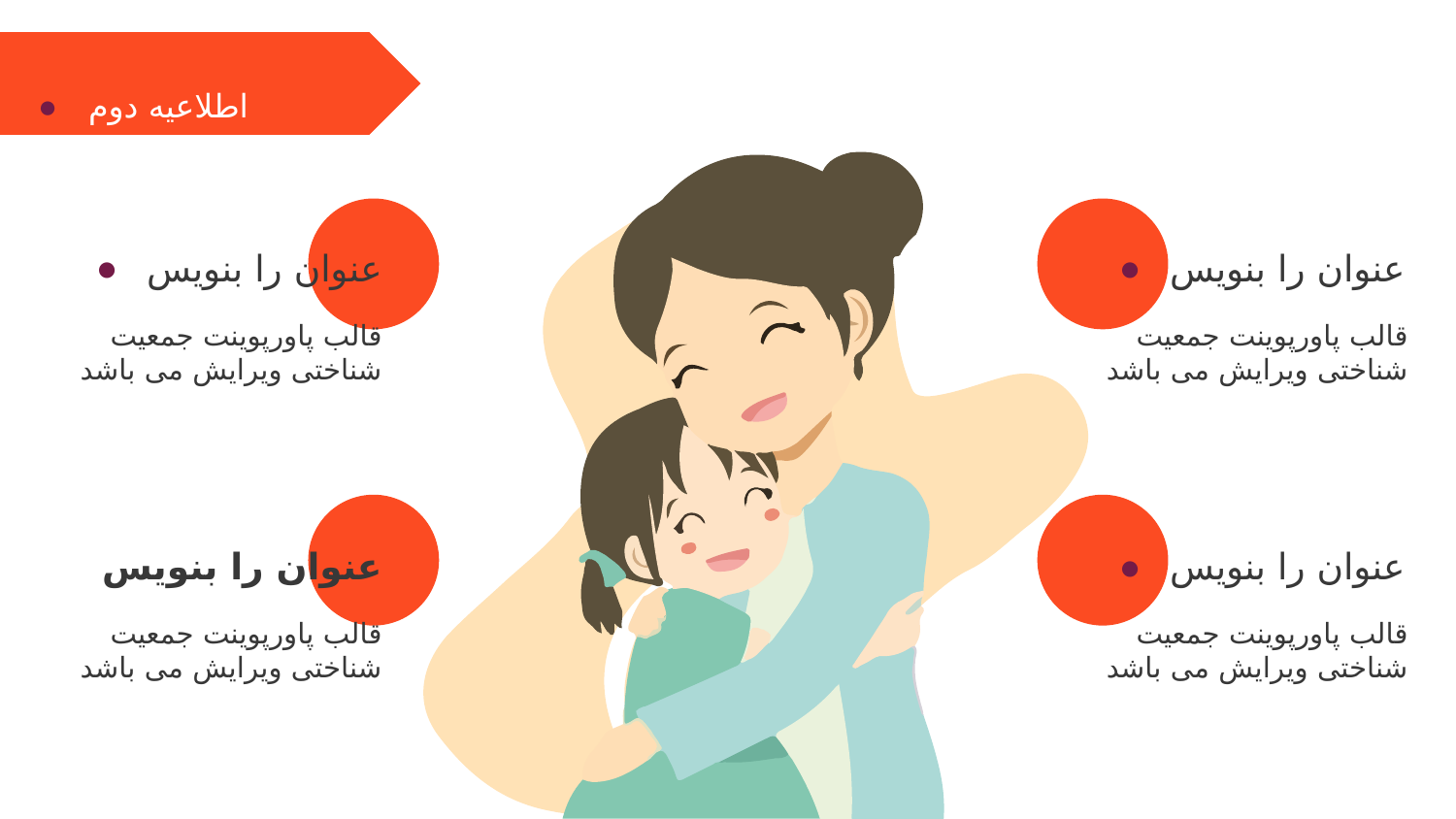

اطلاعیه دوم

عنوان را بنویس
عنوان را بنویس

قالب پاورپوینت جمعیت شناختی ویرایش می باشد
قالب پاورپوینت جمعیت شناختی ویرایش می باشد
# عنوان را بنویس
عنوان را بنویس

قالب پاورپوینت جمعیت شناختی ویرایش می باشد
قالب پاورپوینت جمعیت شناختی ویرایش می باشد